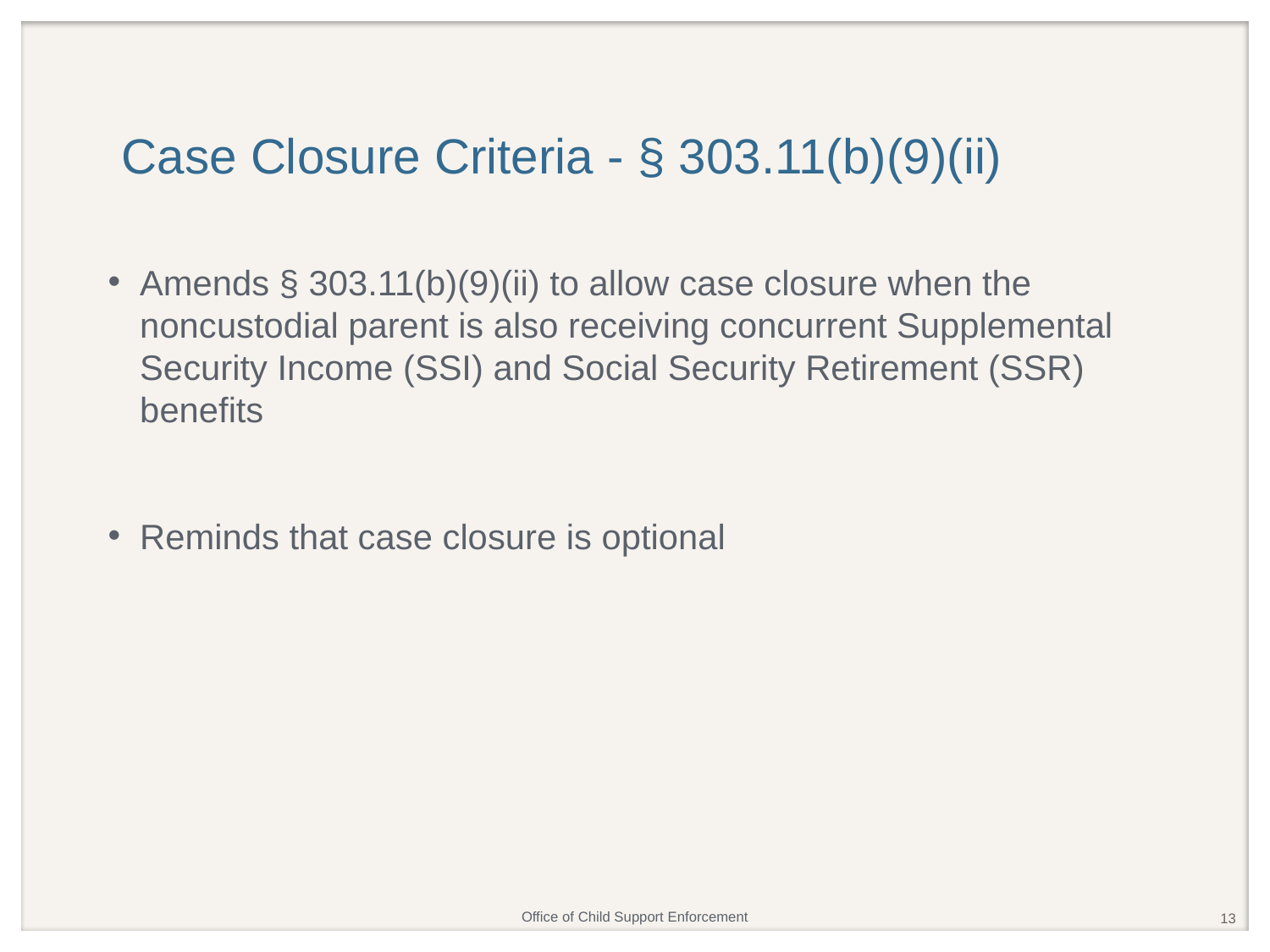

# Case Closure Criteria - § 303.11(b)(9)(ii)
Amends § 303.11(b)(9)(ii) to allow case closure when the noncustodial parent is also receiving concurrent Supplemental Security Income (SSI) and Social Security Retirement (SSR) benefits

Reminds that case closure is optional
13